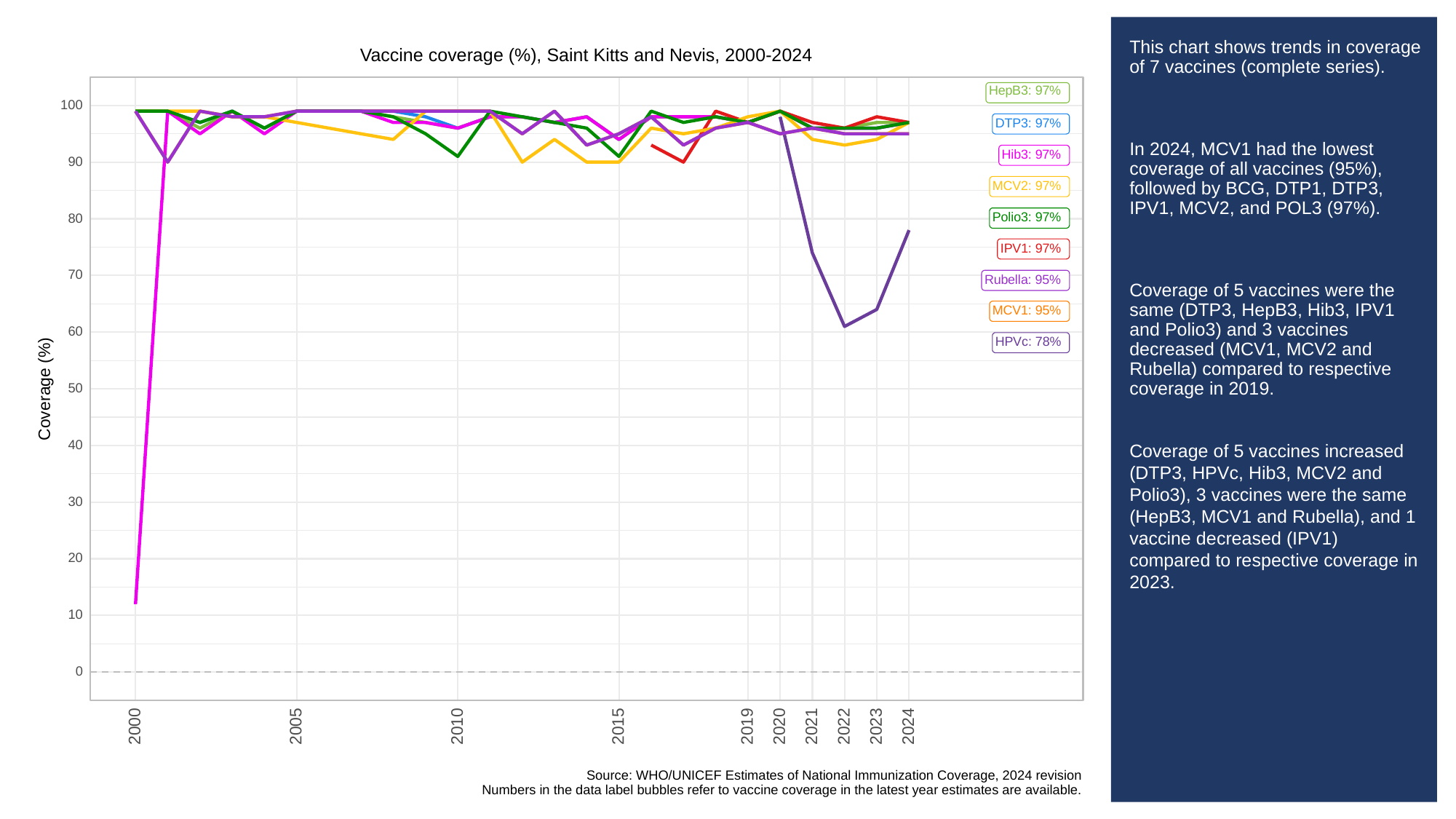

# This chart shows trends in coverage of 7 vaccines (complete series).

In 2024, MCV1 had the lowest coverage of all vaccines (95%), followed by BCG, DTP1, DTP3, IPV1, MCV2, and POL3 (97%).

Coverage of 5 vaccines were the same (DTP3, HepB3, Hib3, IPV1 and Polio3) and 3 vaccines decreased (MCV1, MCV2 and Rubella) compared to respective coverage in 2019.

Coverage of 5 vaccines increased (DTP3, HPVc, Hib3, MCV2 and Polio3), 3 vaccines were the same (HepB3, MCV1 and Rubella), and 1 vaccine decreased (IPV1) compared to respective coverage in 2023.

Vaccine coverage (%), Saint Kitts and Nevis, 2000-2024

HepB3: 97%

100

DTP3: 97%

Hib3: 97%
90

MCV2: 97%

Polio3: 97%
80

IPV1: 97%

70
Rubella: 95%

MCV1: 95%
60

HPVc: 78%

Coverage (%)
50

40

30

20

10

0

2023
2000
2005
2010
2015
2019
2020
2021
2022
2024
Source: WHO/UNICEF Estimates of National Immunization Coverage, 2024 revision
Numbers in the data label bubbles refer to vaccine coverage in the latest year estimates are available.